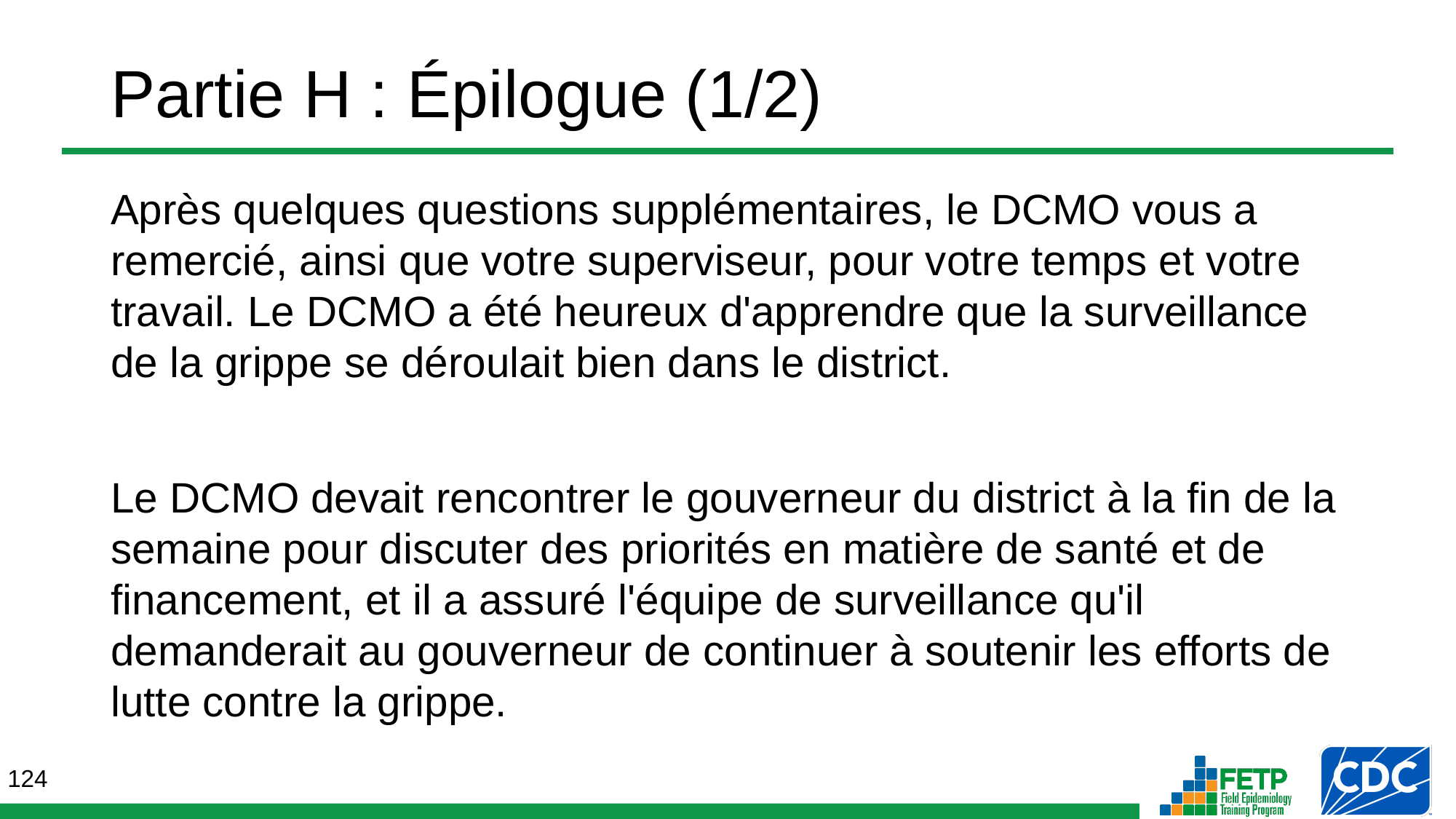

# Partie H : Épilogue (1/2)
Après quelques questions supplémentaires, le DCMO vous a remercié, ainsi que votre superviseur, pour votre temps et votre travail. Le DCMO a été heureux d'apprendre que la surveillance de la grippe se déroulait bien dans le district.

Le DCMO devait rencontrer le gouverneur du district à la fin de la semaine pour discuter des priorités en matière de santé et de financement, et il a assuré l'équipe de surveillance qu'il demanderait au gouverneur de continuer à soutenir les efforts de lutte contre la grippe.